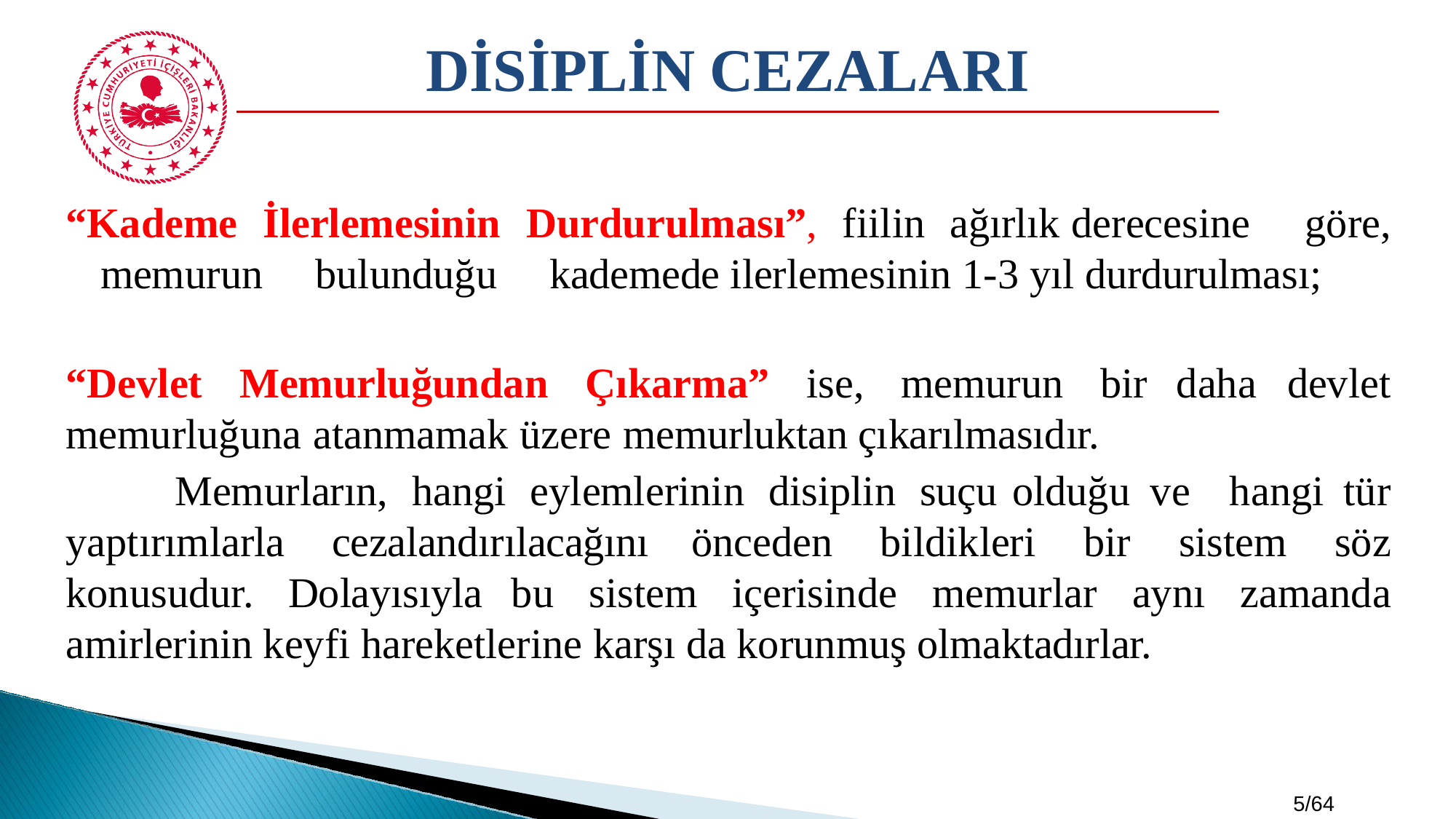

DİSİPLİN CEZALARI
“Kademe  İlerlemesinin  Durdurulması”,  fiilin  ağırlık derecesine   göre,   memurun   bulunduğu   kademede ilerlemesinin 1-3 yıl durdurulması;

“Devlet Memurluğundan Çıkarma” ise, memurun bir daha devlet memurluğuna atanmamak üzere memurluktan çıkarılmasıdır.
Memurların, hangi eylemlerinin disiplin suçu olduğu ve  hangi tür yaptırımlarla cezalandırılacağını önceden bildikleri bir sistem söz konusudur. Dolayısıyla bu sistem içerisinde memurlar aynı zamanda amirlerinin keyfi hareketlerine karşı da korunmuş olmaktadırlar.